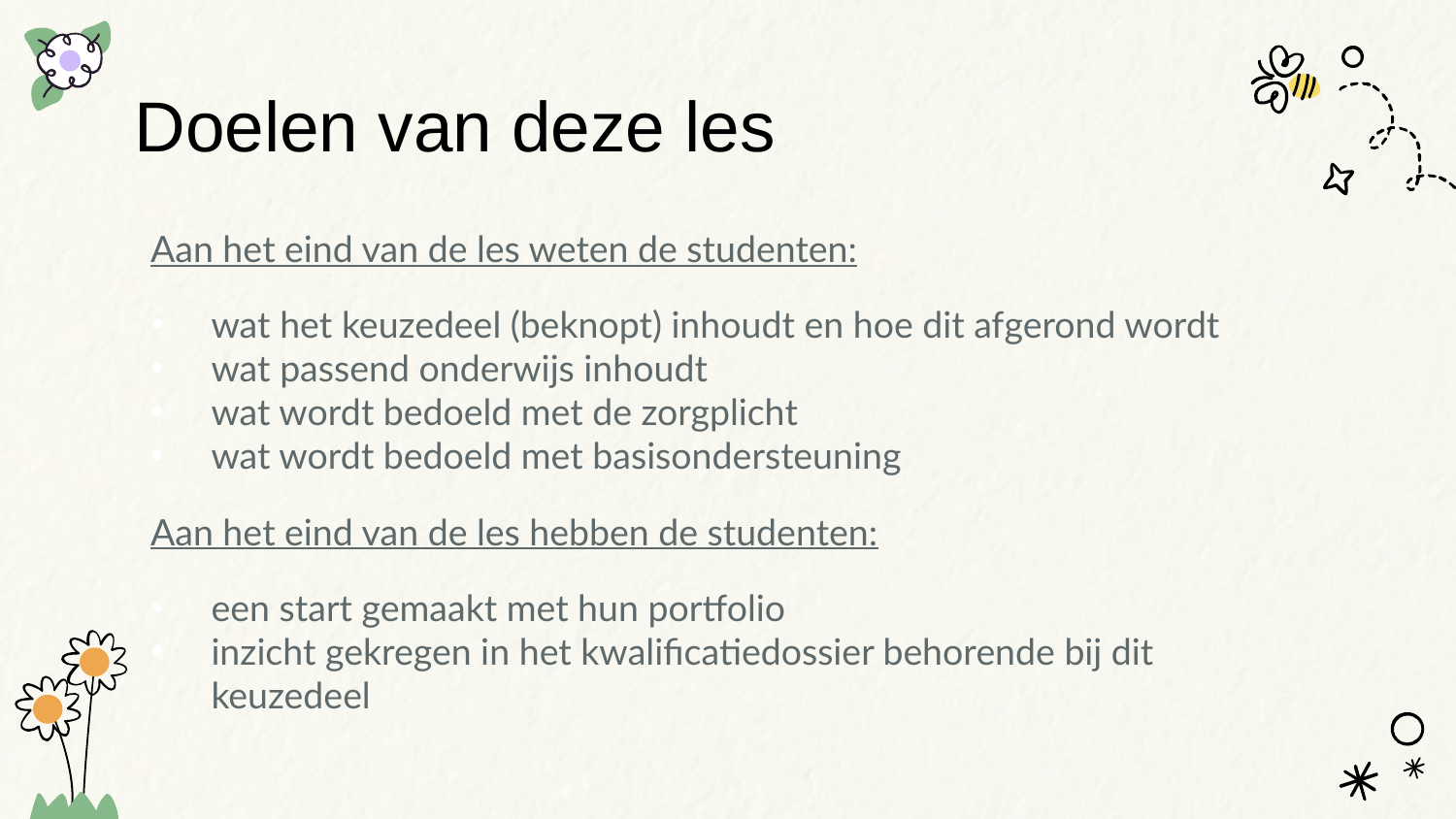

# Doelen van deze les
Aan het eind van de les weten de studenten:
wat het keuzedeel (beknopt) inhoudt en hoe dit afgerond wordt
wat passend onderwijs inhoudt
wat wordt bedoeld met de zorgplicht
wat wordt bedoeld met basisondersteuning
Aan het eind van de les hebben de studenten:
een start gemaakt met hun portfolio
inzicht gekregen in het kwalificatiedossier behorende bij dit keuzedeel